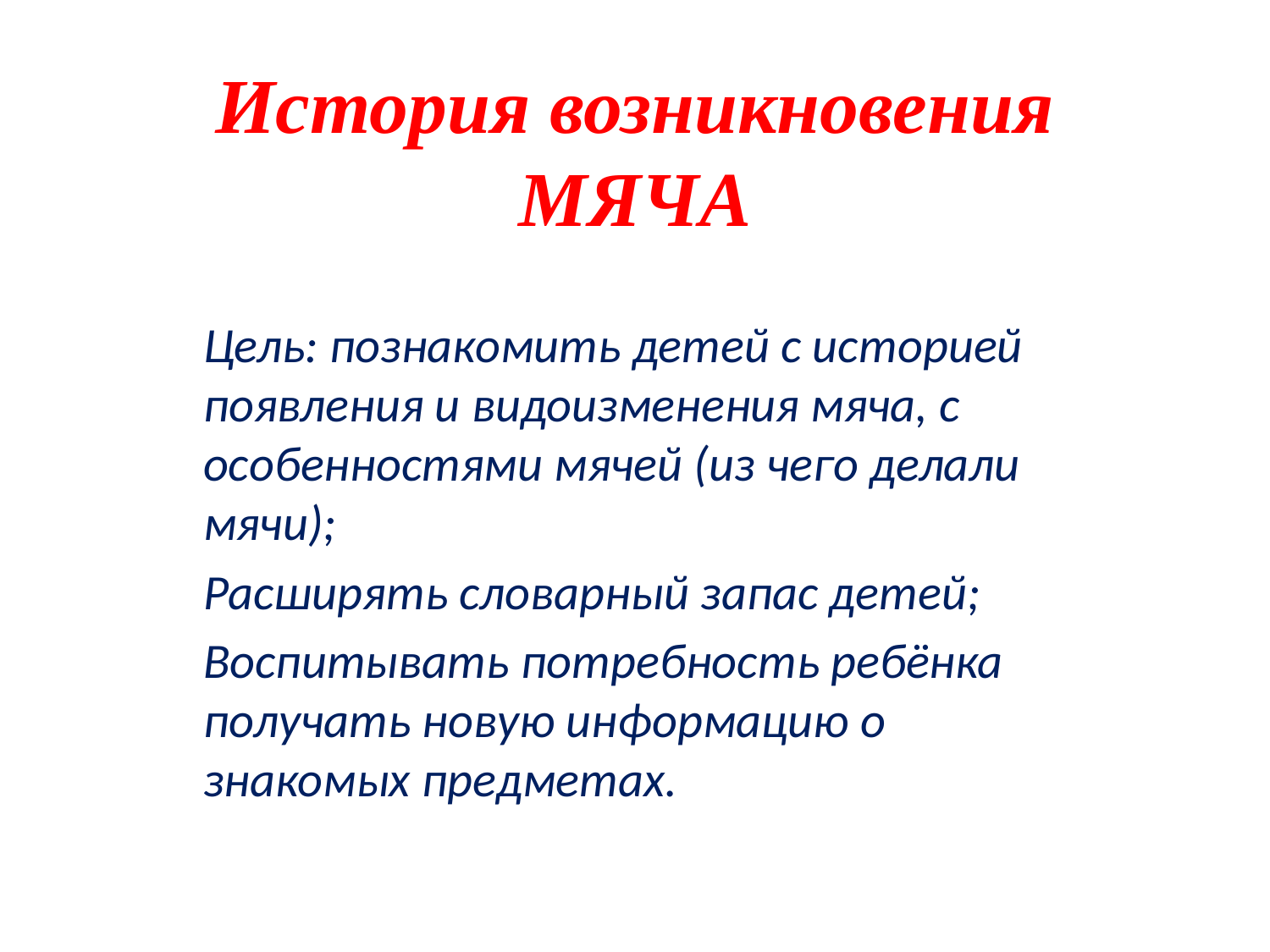

# История возникновения МЯЧА
Цель: познакомить детей с историей появления и видоизменения мяча, с особенностями мячей (из чего делали мячи);
Расширять словарный запас детей;
Воспитывать потребность ребёнка получать новую информацию о знакомых предметах.